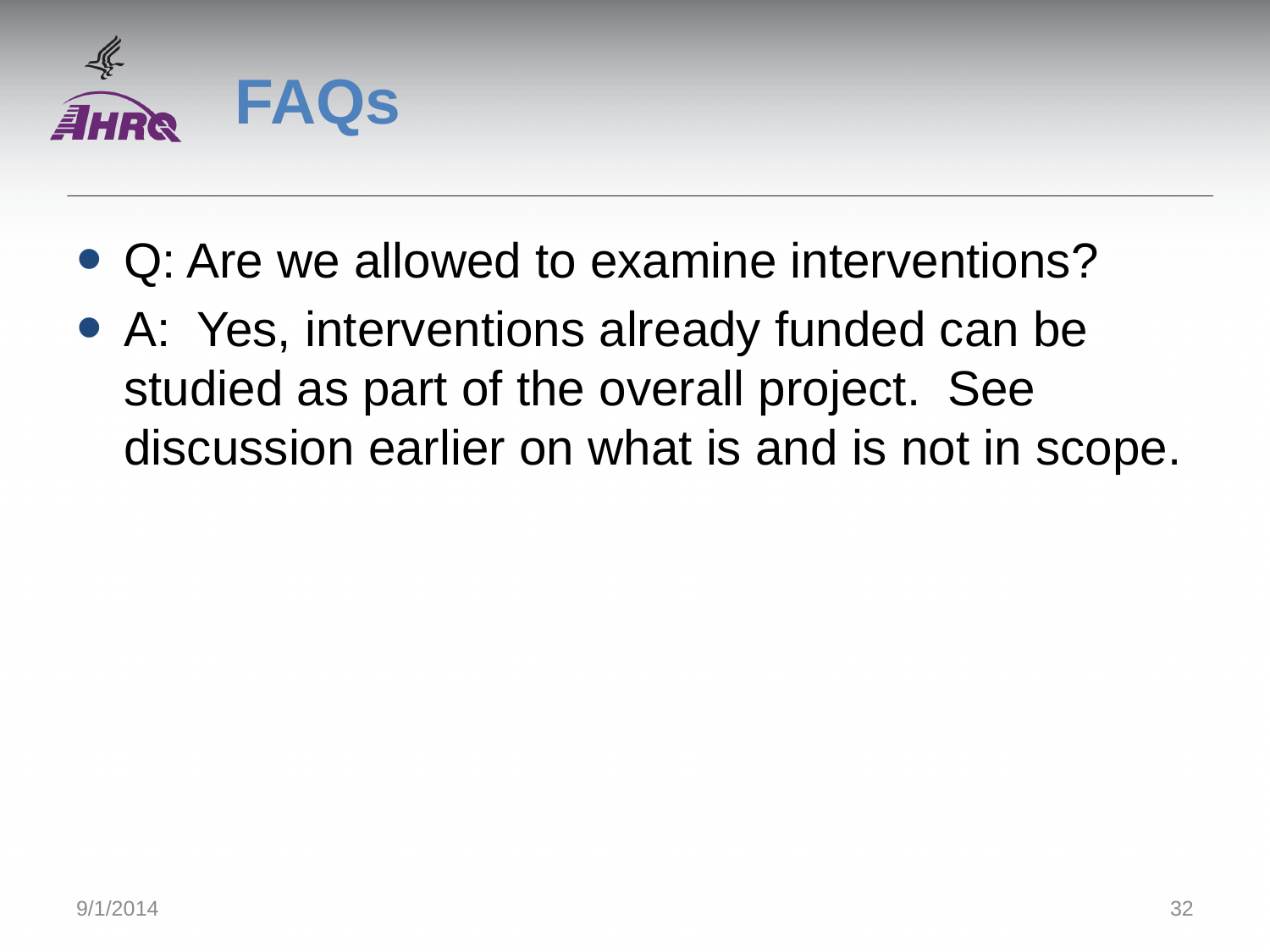

# FAQs
Q: Are we allowed to examine interventions?
A:  Yes, interventions already funded can be studied as part of the overall project.  See discussion earlier on what is and is not in scope.
9/1/2014
32